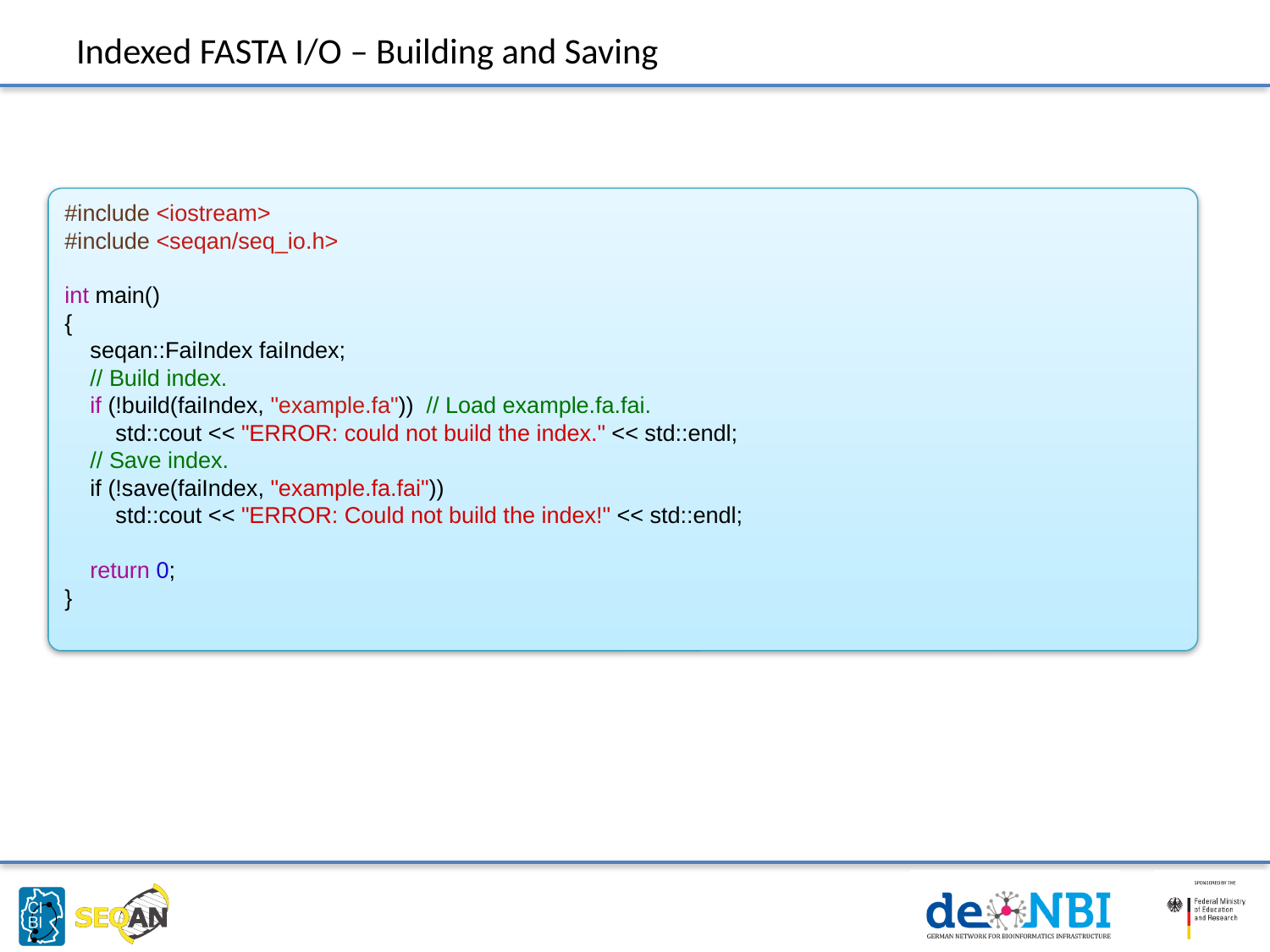

# Indexed FASTA I/O – Building and Saving
#include <iostream>
#include <seqan/seq_io.h>

int main()
{
    seqan::FaiIndex faiIndex;
    // Build index.
    if (!build(faiIndex, "example.fa"))  // Load example.fa.fai.
        std::cout << "ERROR: could not build the index." << std::endl;
    // Save index.
    if (!save(faiIndex, "example.fa.fai"))
        std::cout << "ERROR: Could not build the index!" << std::endl;

    return 0;
}